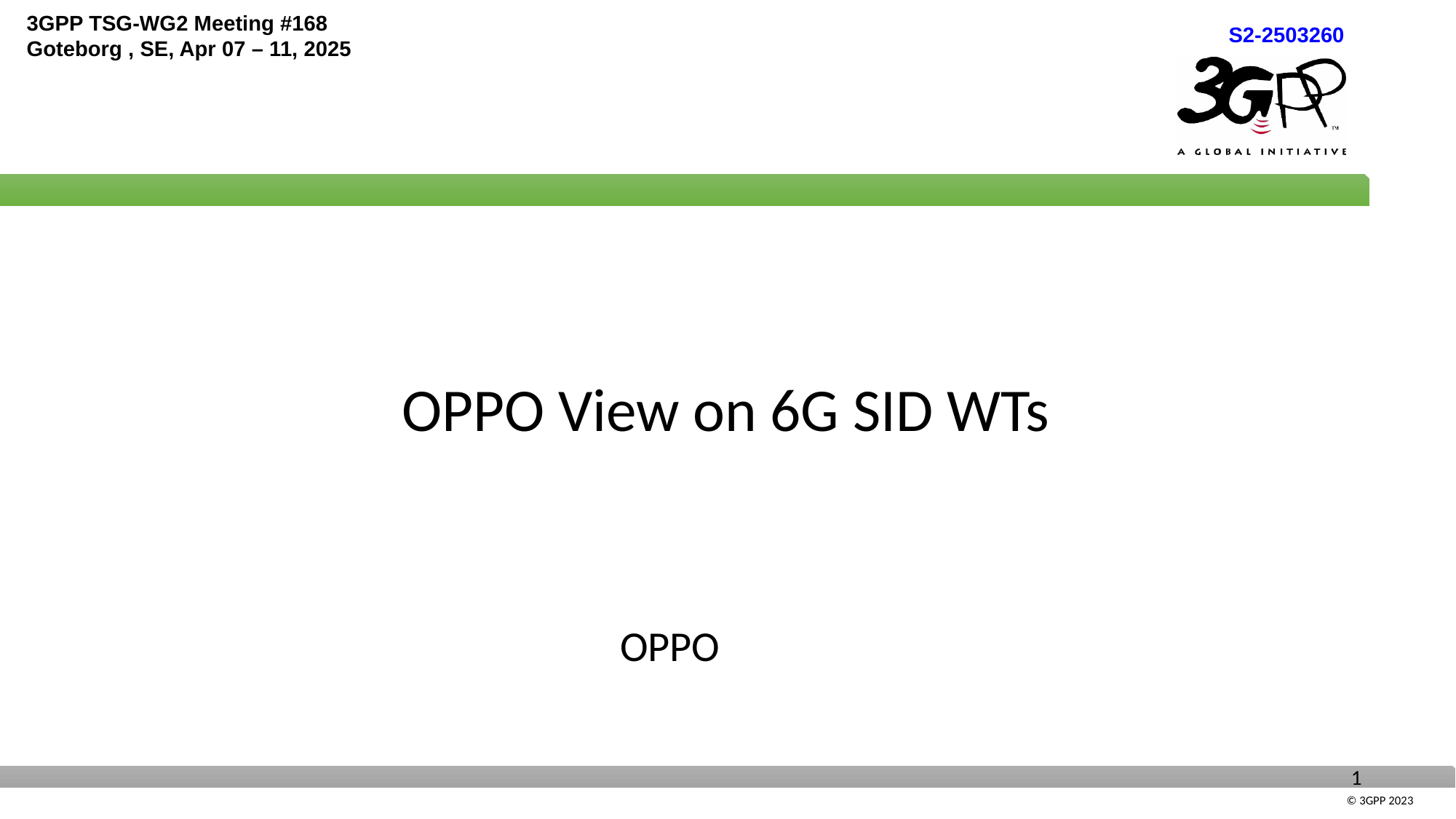

# OPPO View on 6G SID WTs

OPPO